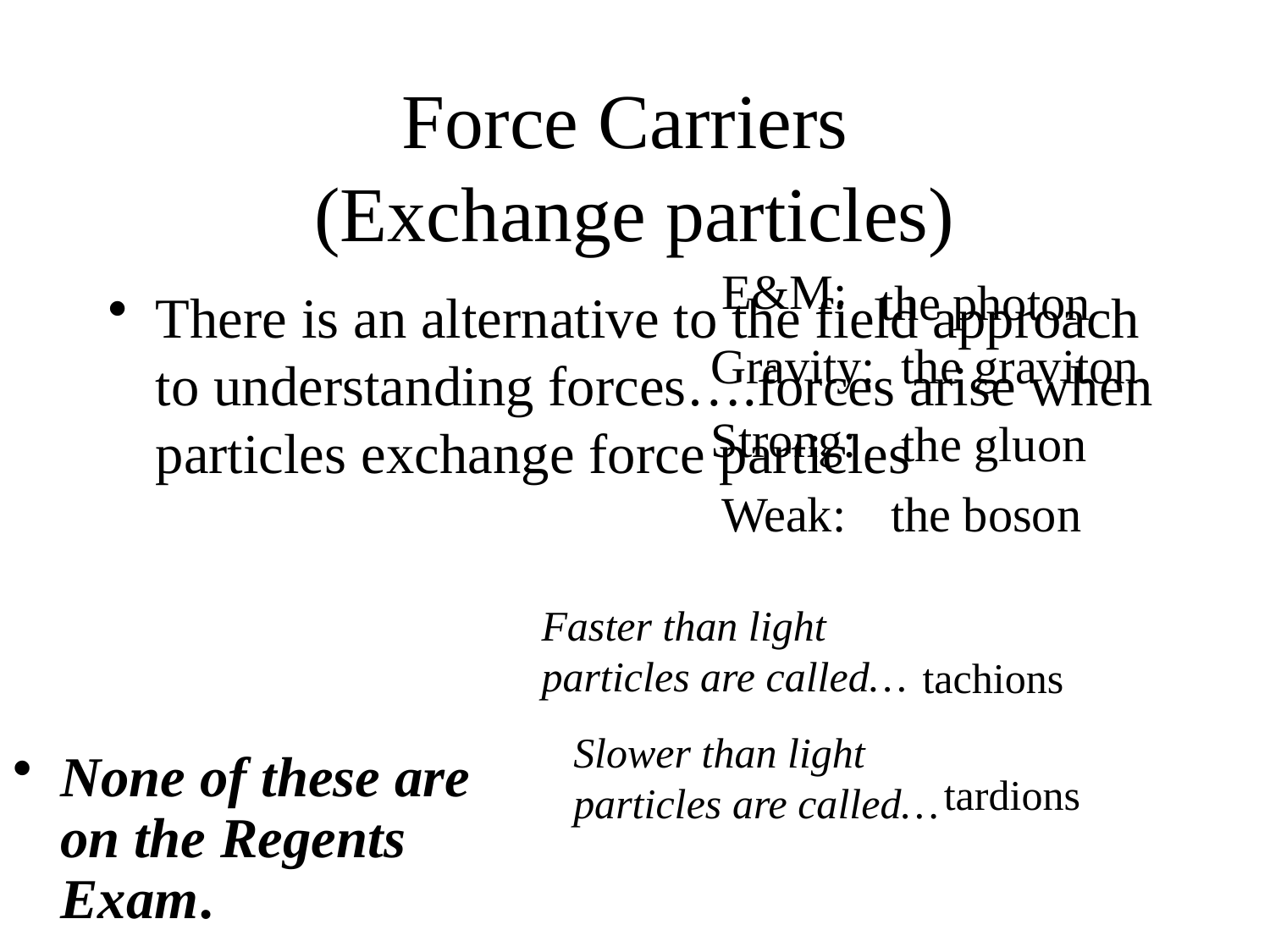

# Force Carriers (Exchange particles)
E&M:
the photon
There is an alternative to the field approach to understanding forces….forces arise when particles exchange force particles
Gravity:
the graviton

Strong:
the gluon

Weak:
the boson

None of these are on the Regents Exam.
Faster than light particles are called…
tachions
Slower than light particles are called…
tardions